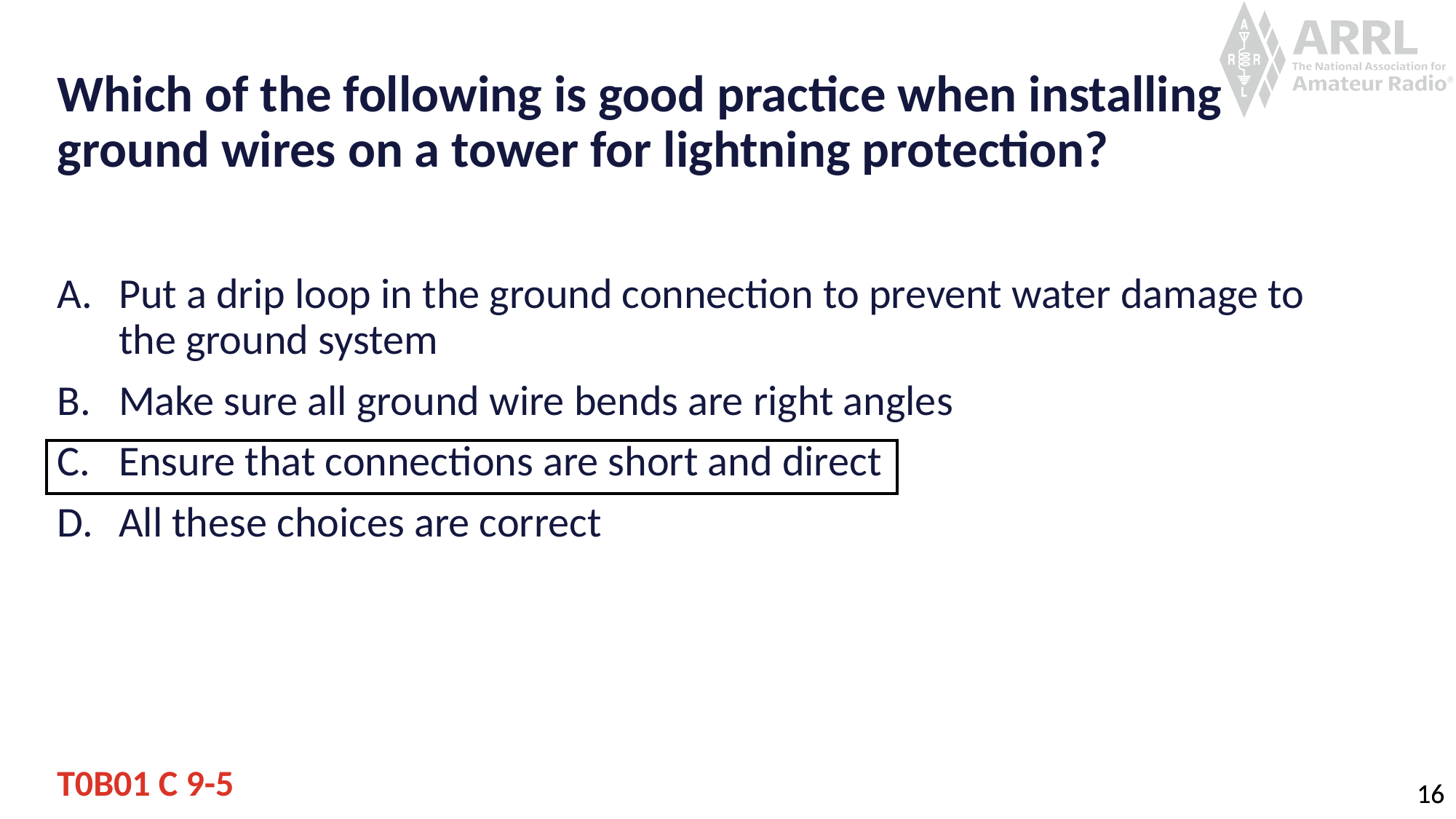

# Which of the following is good practice when installing ground wires on a tower for lightning protection?
Put a drip loop in the ground connection to prevent water damage to the ground system
Make sure all ground wire bends are right angles
Ensure that connections are short and direct
All these choices are correct

T0B01 C 9-5